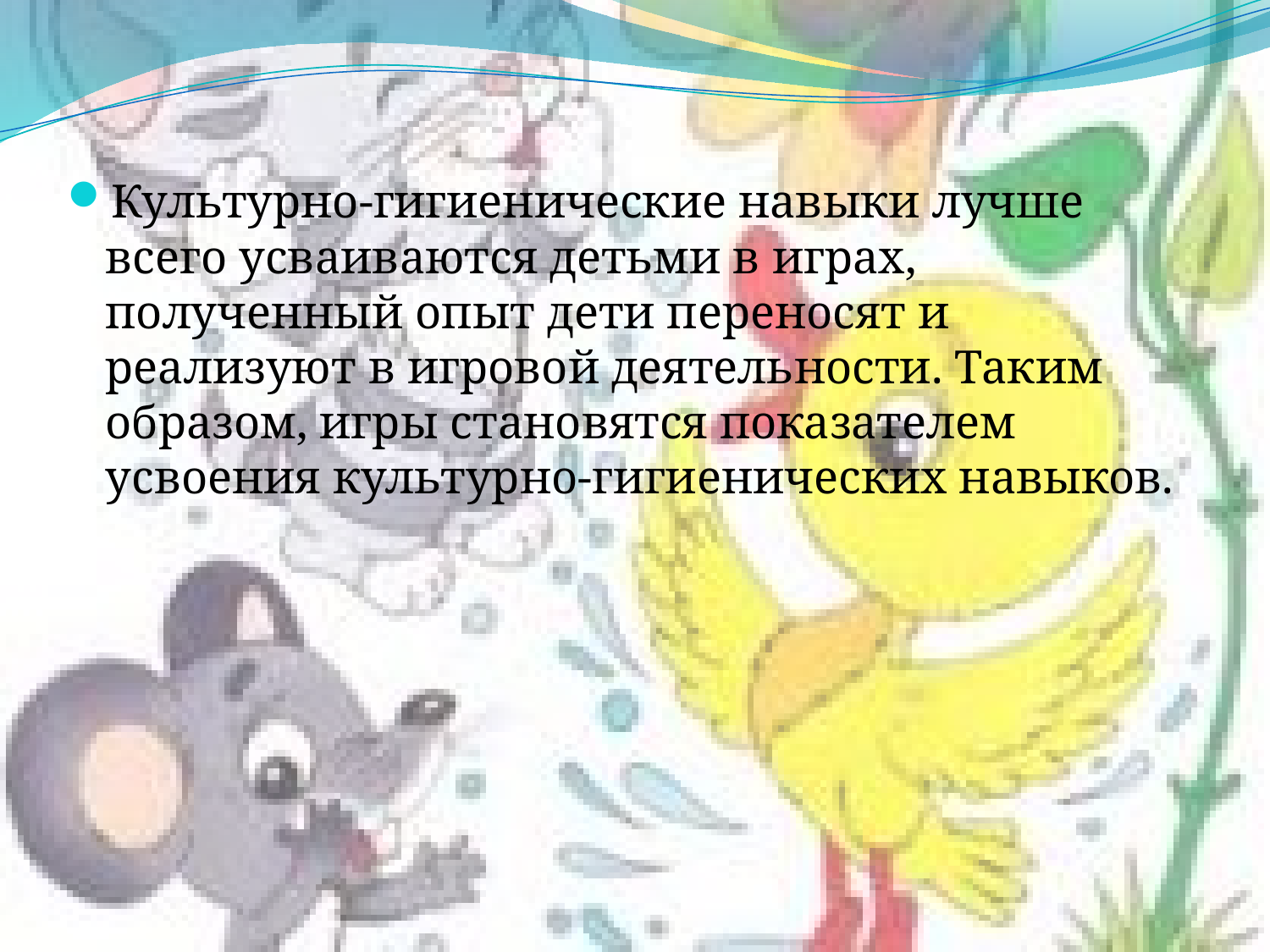

#
Культурно-гигиенические навыки лучше всего усваиваются детьми в играх, полученный опыт дети переносят и реализуют в игровой деятельности. Таким образом, игры становятся показателем усвоения культурно-гигиенических навыков.